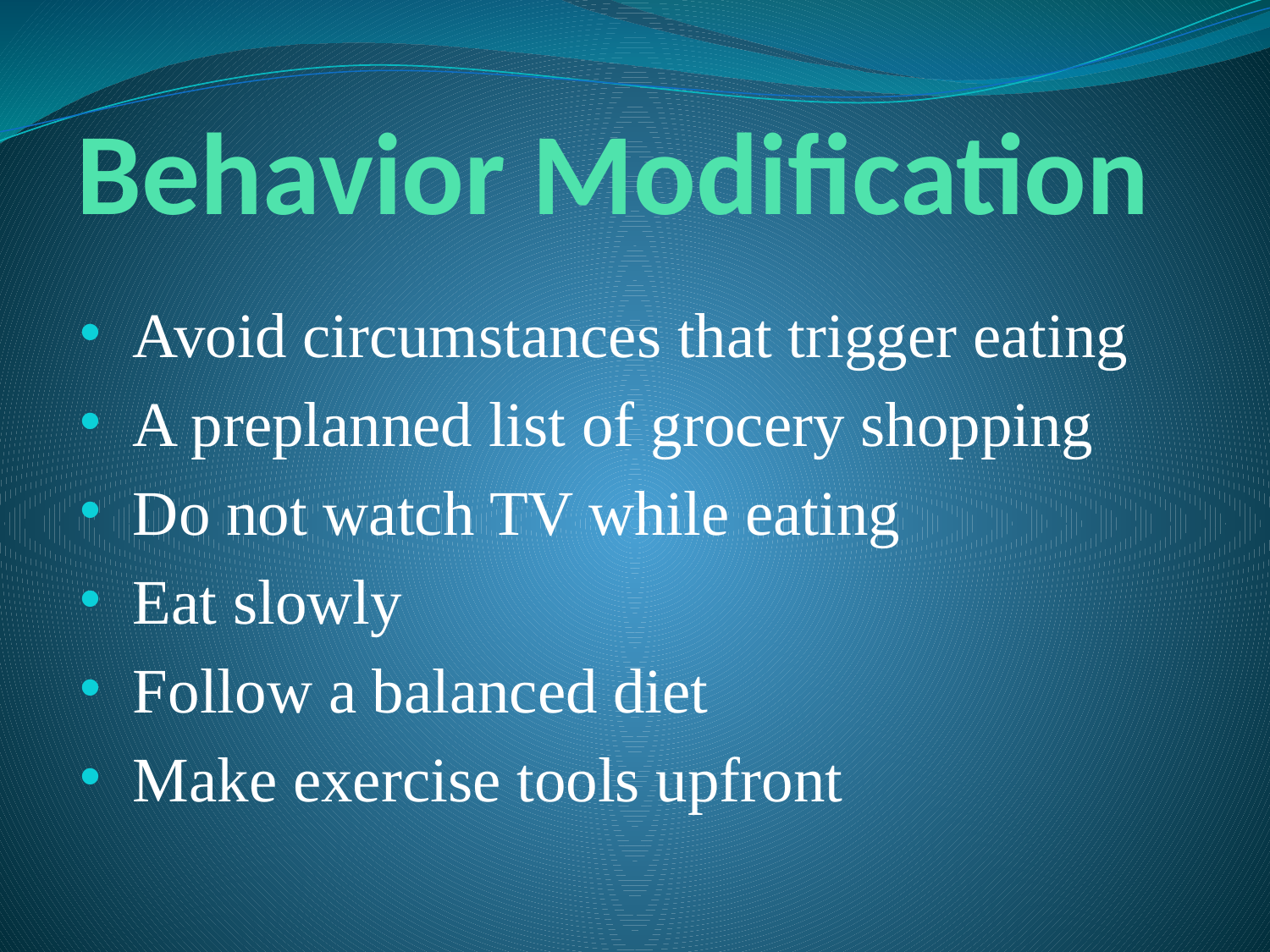

# Behavior Modification
  Avoid circumstances that trigger eating
  A preplanned list of grocery shopping
  Do not watch TV while eating
  Eat slowly
  Follow a balanced diet
  Make exercise tools upfront